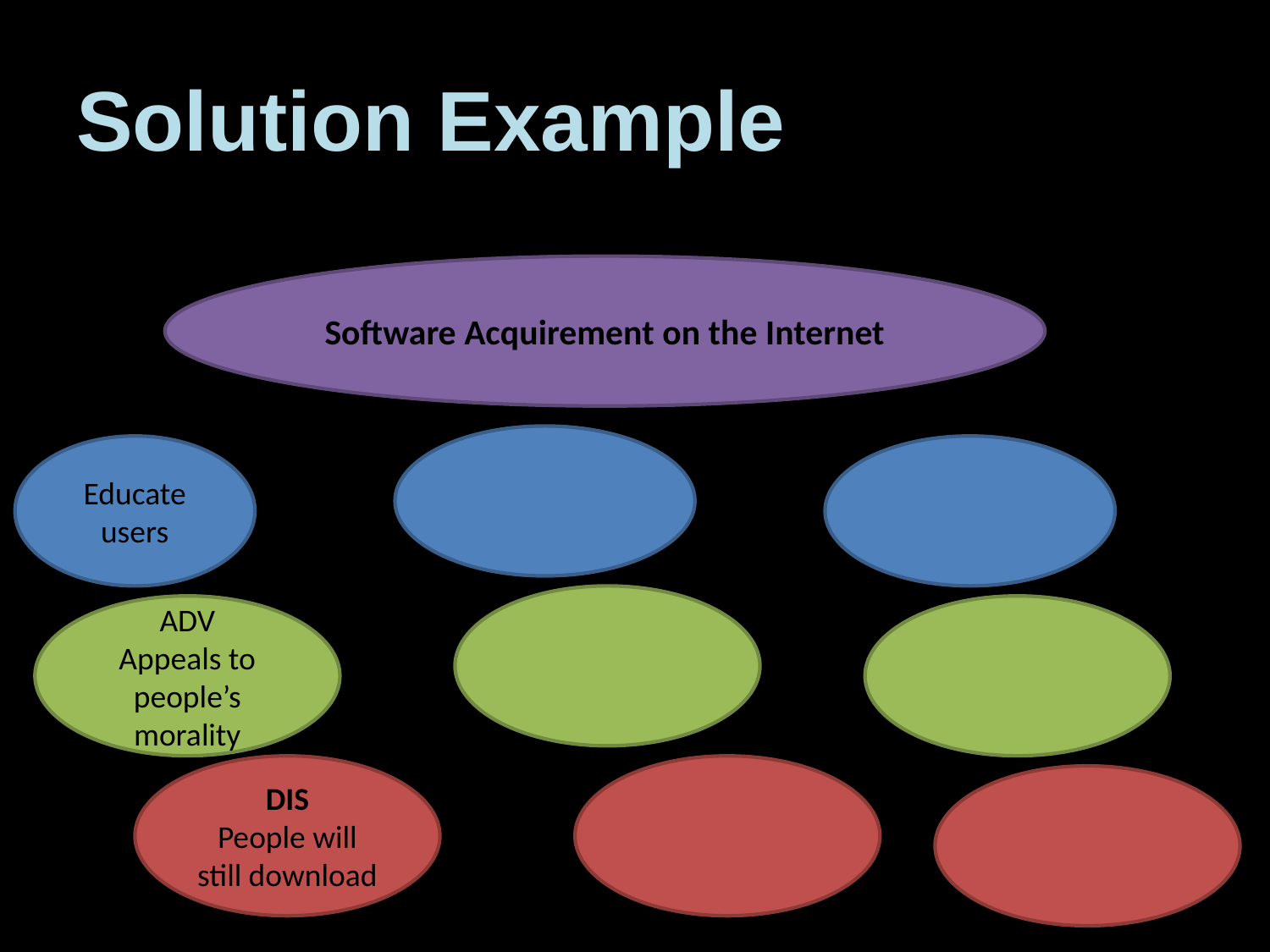

# Solution Example
Software Acquirement on the Internet

Educate users

ADV
Appeals to people’s morality

DIS
People will still download